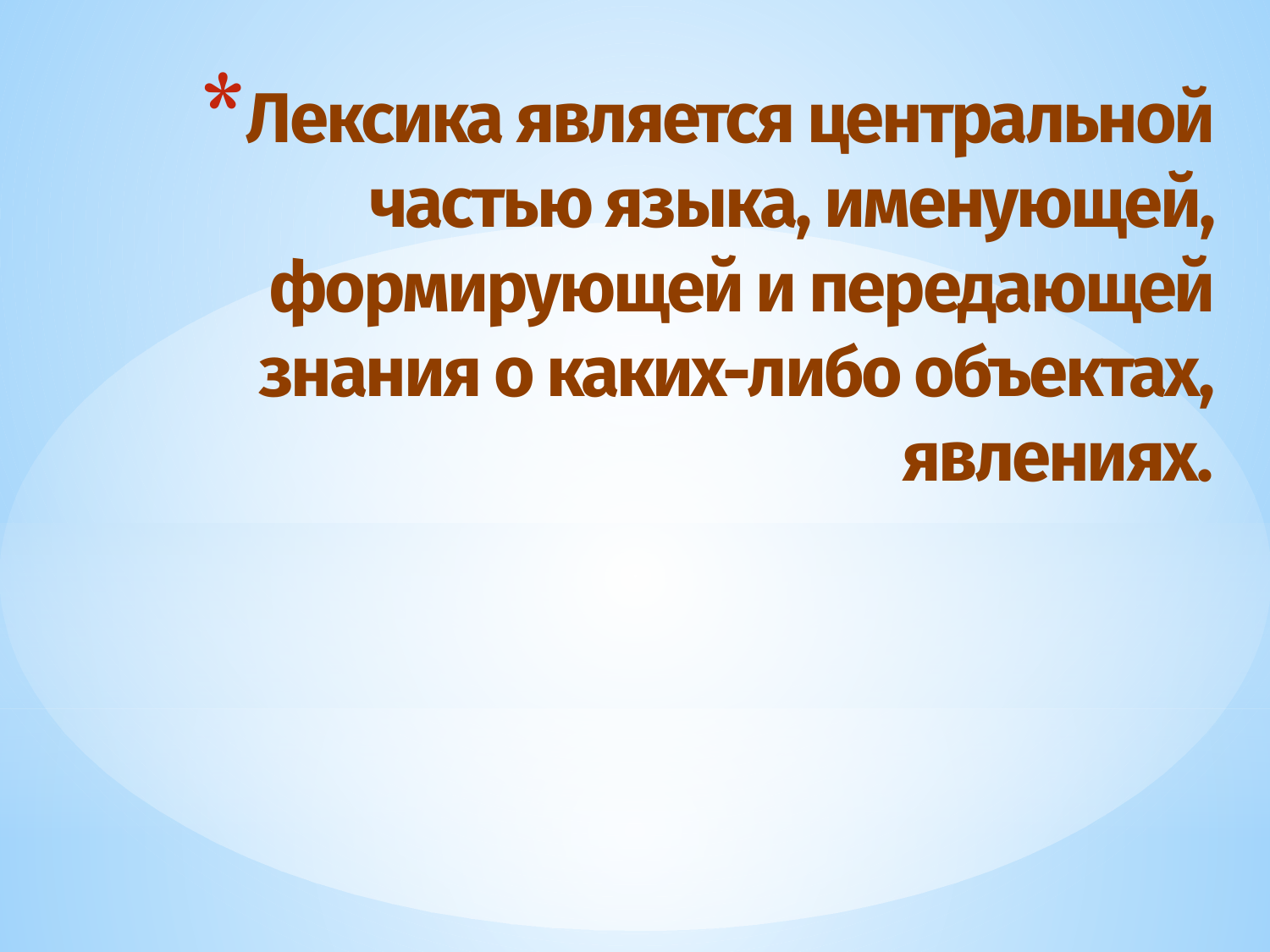

# Лексика является центральной частью языка, именующей, формирующей и передающей знания о каких-либо объектах, явлениях.